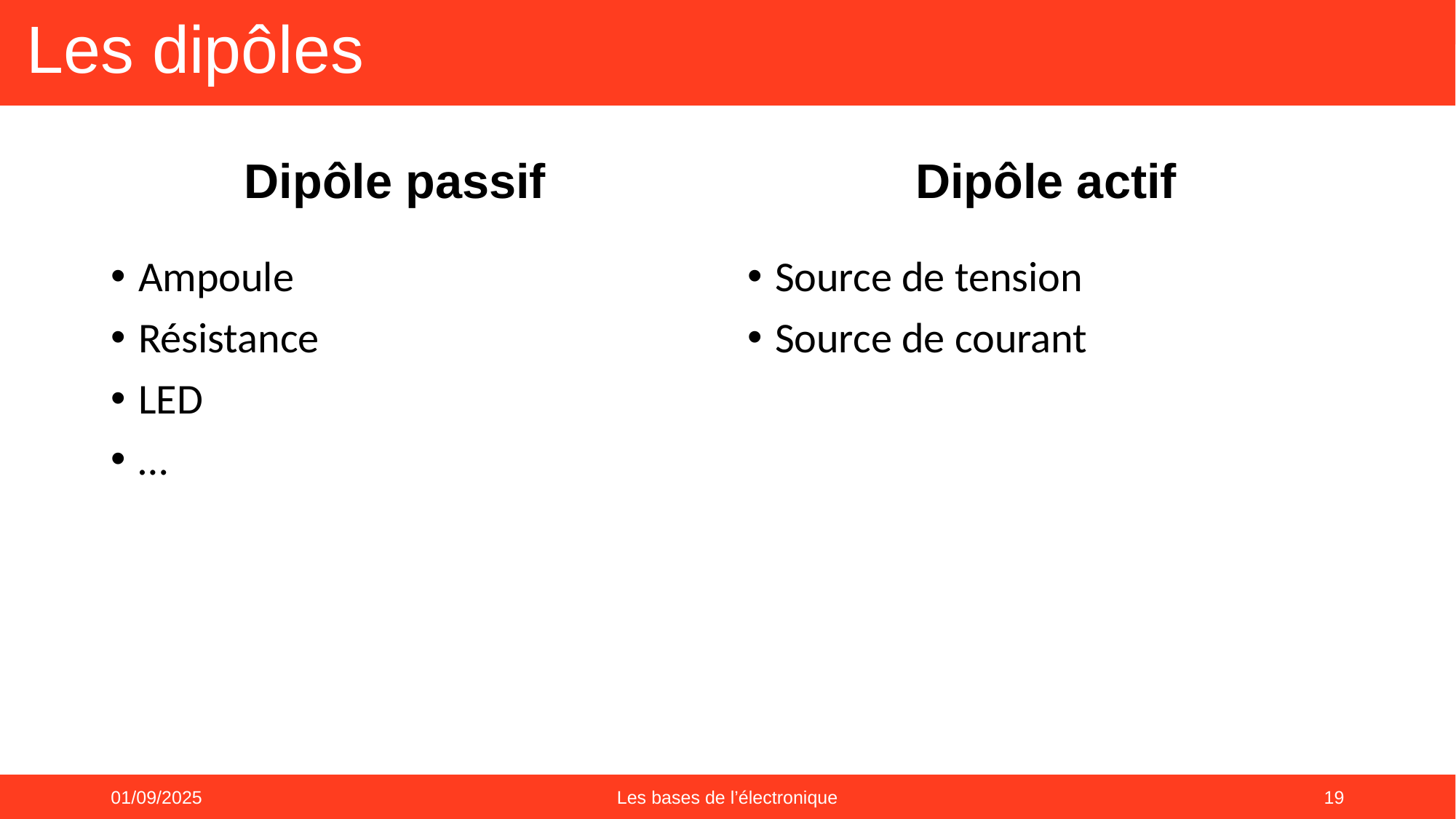

# Les dipôles
Dipôle passif
Dipôle actif
Ampoule
Résistance
LED
…
Source de tension
Source de courant
01/09/2025
Les bases de l’électronique
19